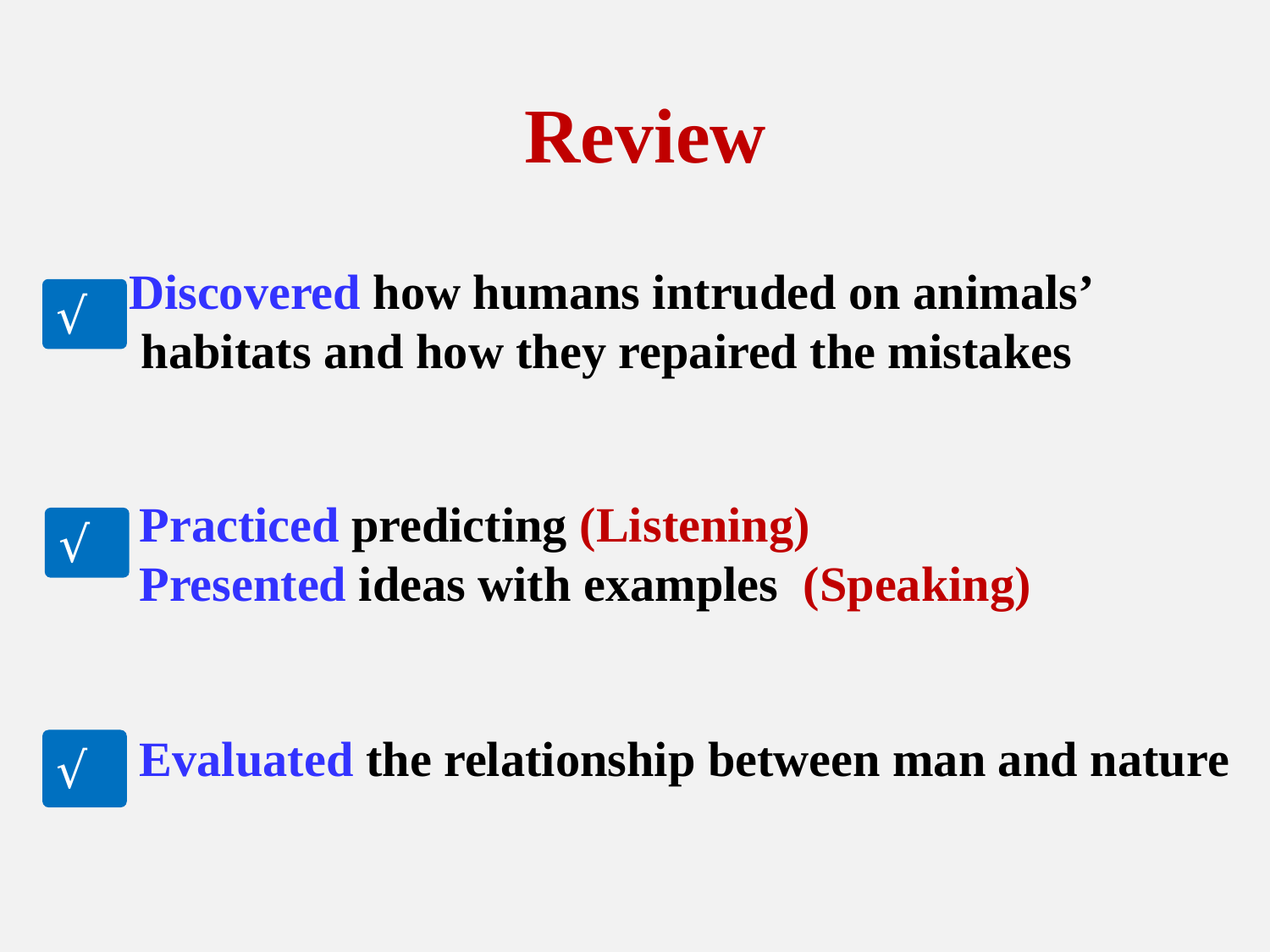

# Review

Discovered how humans intruded on animals’
 habitats and how they repaired the mistakes

√
Practiced predicting (Listening)
Presented ideas with examples  (Speaking)
√

Evaluated the relationship between man and nature
√